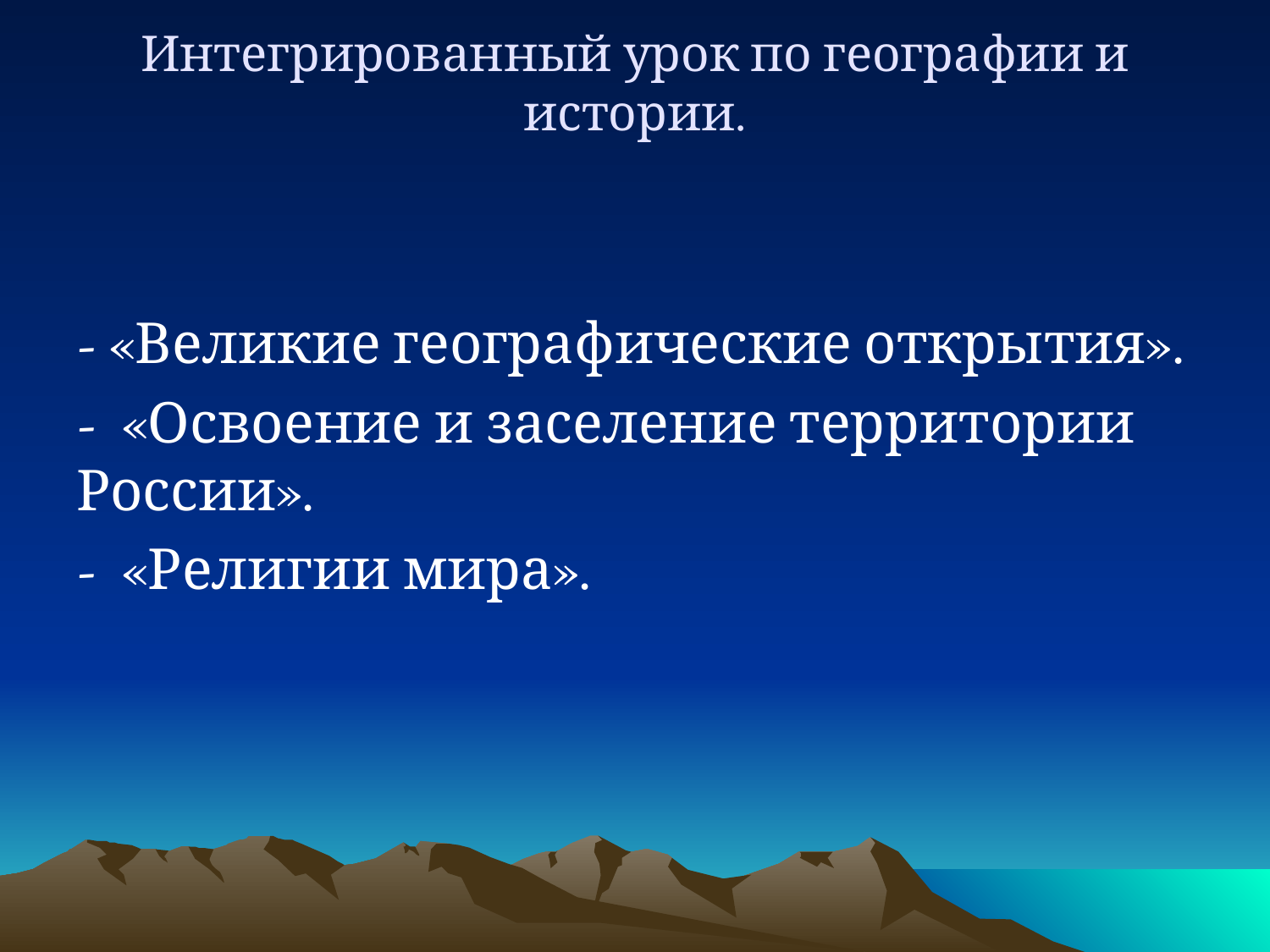

# Интегрированный урок по географии и истории.

- «Великие географические открытия».
-  «Освоение и заселение территории России».
-  «Религии мира».